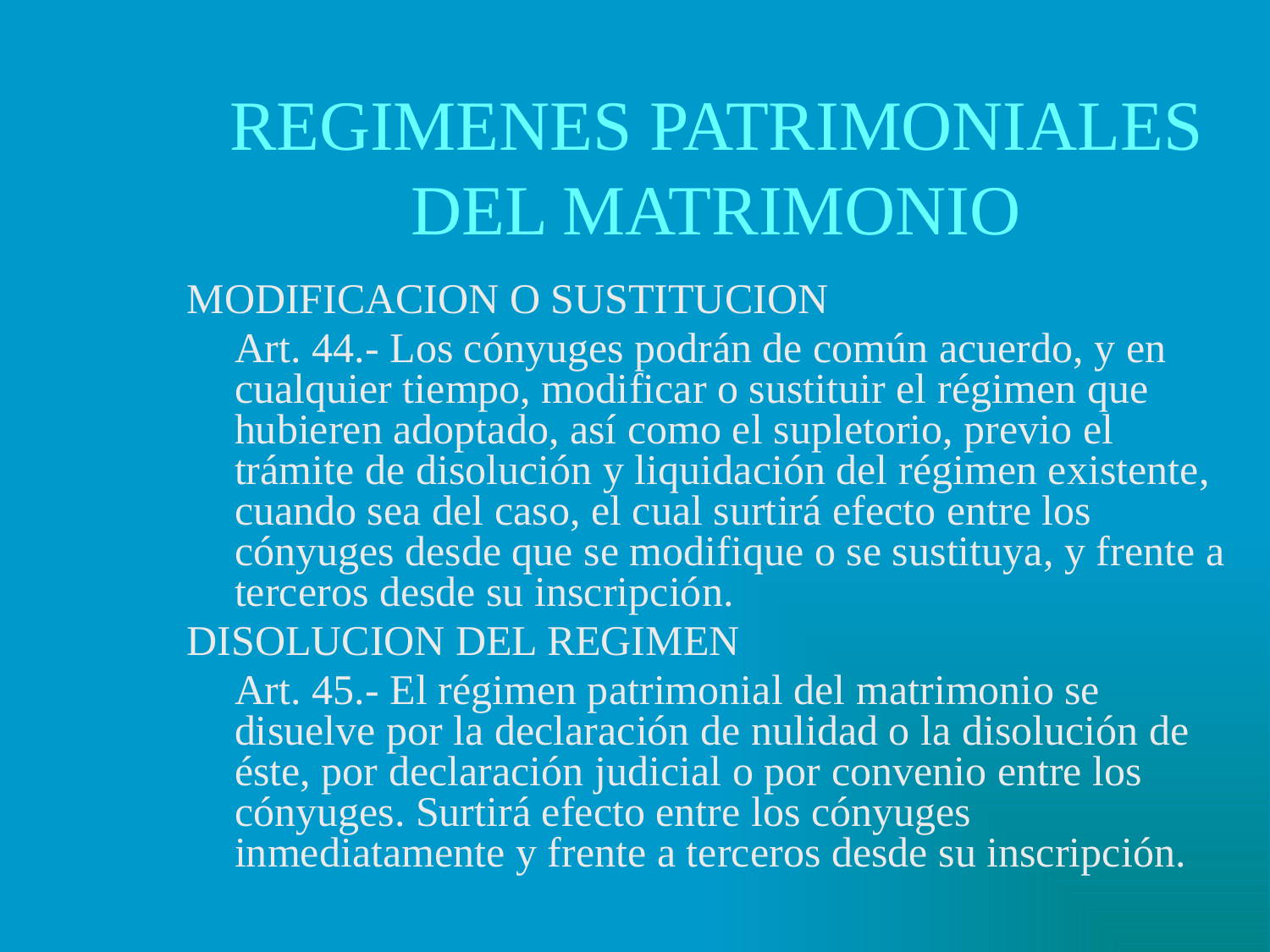

# REGIMENES PATRIMONIALES DEL MATRIMONIO
MODIFICACION O SUSTITUCION
	Art. 44.- Los cónyuges podrán de común acuerdo, y en cualquier tiempo, modificar o sustituir el régimen que hubieren adoptado, así como el supletorio, previo el trámite de disolución y liquidación del régimen existente, cuando sea del caso, el cual surtirá efecto entre los cónyuges desde que se modifique o se sustituya, y frente a terceros desde su inscripción.
DISOLUCION DEL REGIMEN
	Art. 45.- El régimen patrimonial del matrimonio se disuelve por la declaración de nulidad o la disolución de éste, por declaración judicial o por convenio entre los cónyuges. Surtirá efecto entre los cónyuges inmediatamente y frente a terceros desde su inscripción.